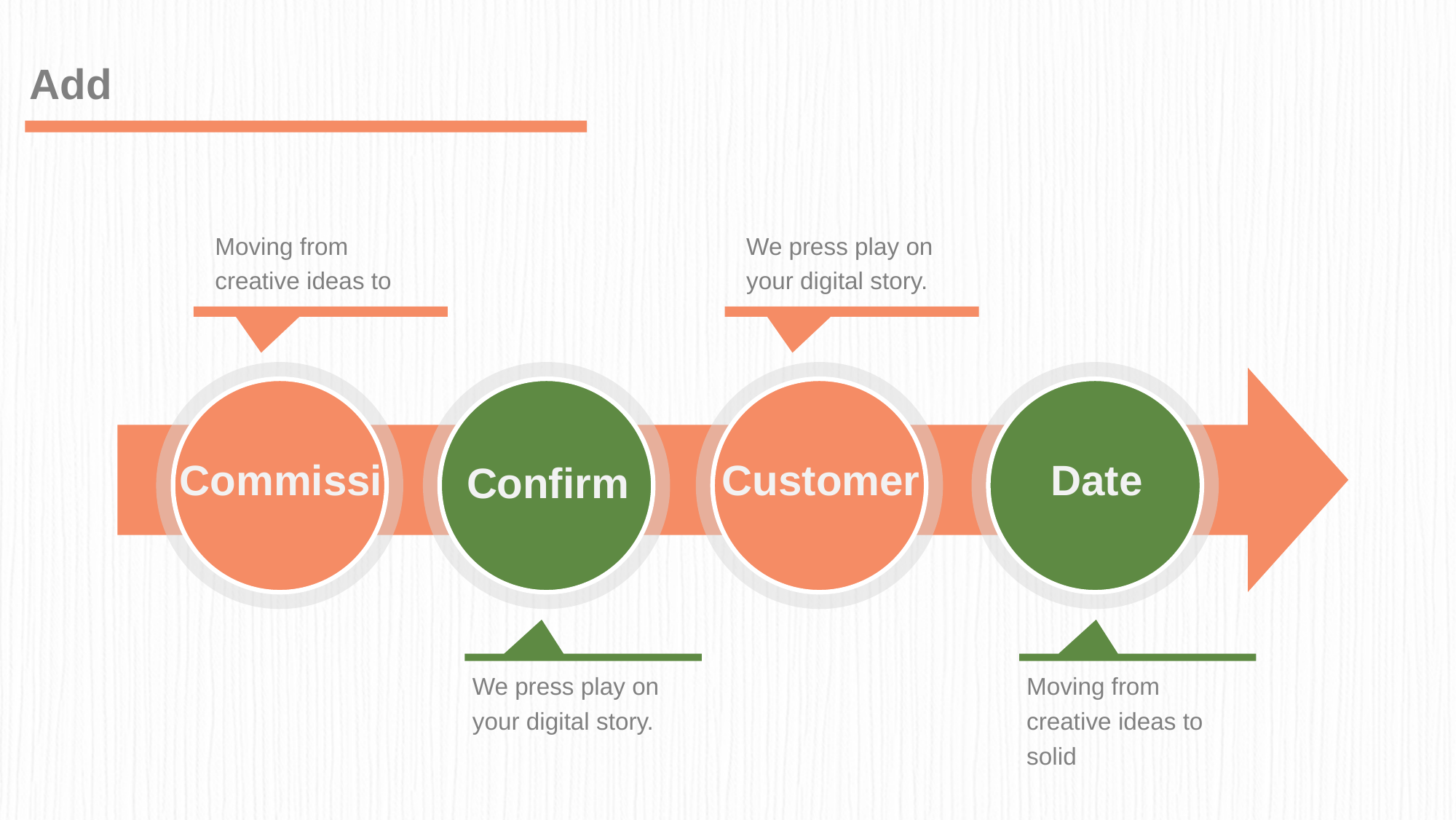

Add

Moving from creative ideas to
We press play on your digital story.

Commissi

Confirm

Customer

Date

We press play on your digital story.
Moving from creative ideas to solid